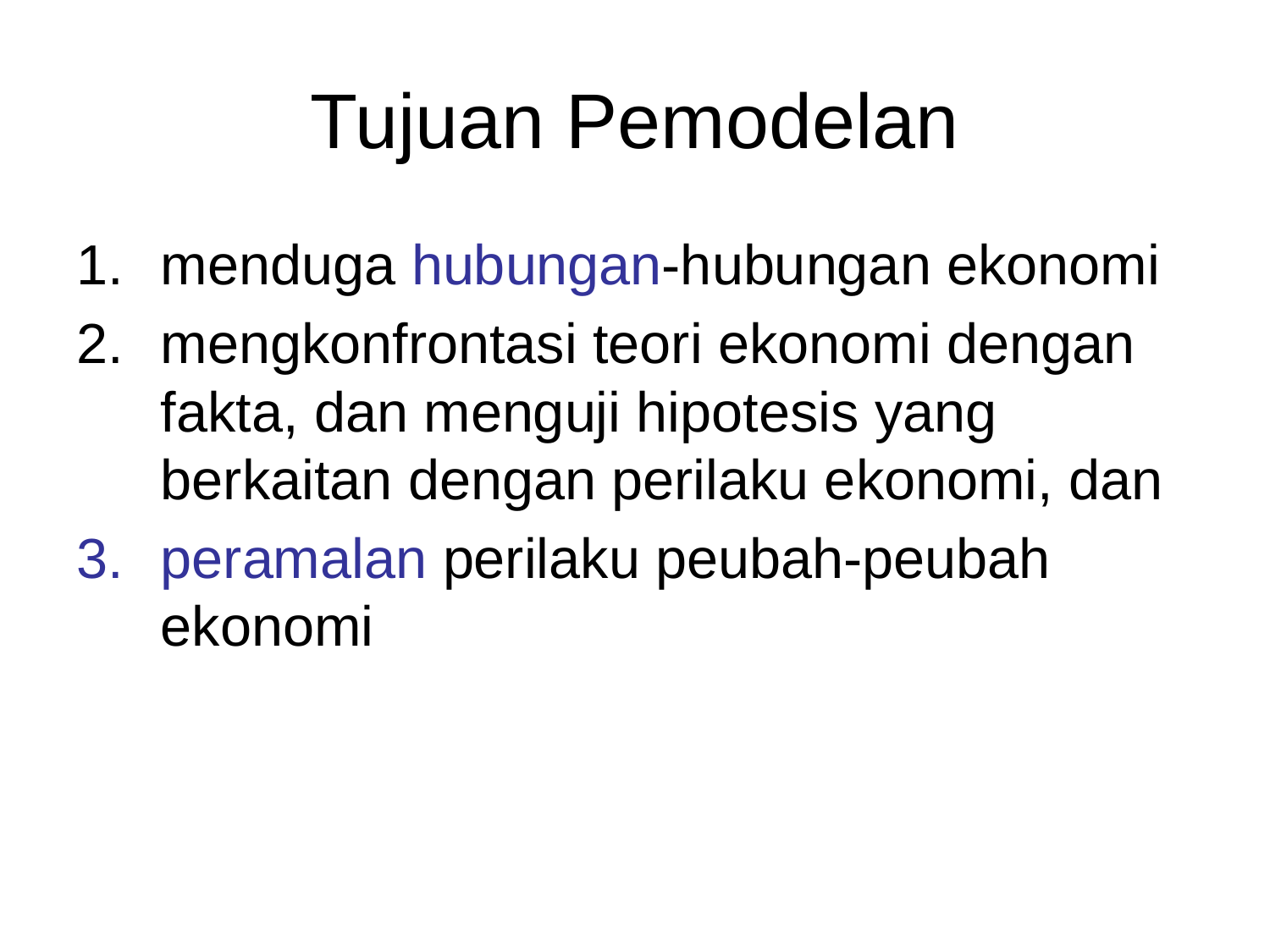

# Tujuan Pemodelan
menduga hubungan-hubungan ekonomi
mengkonfrontasi teori ekonomi dengan fakta, dan menguji hipotesis yang berkaitan dengan perilaku ekonomi, dan
peramalan perilaku peubah-peubah ekonomi